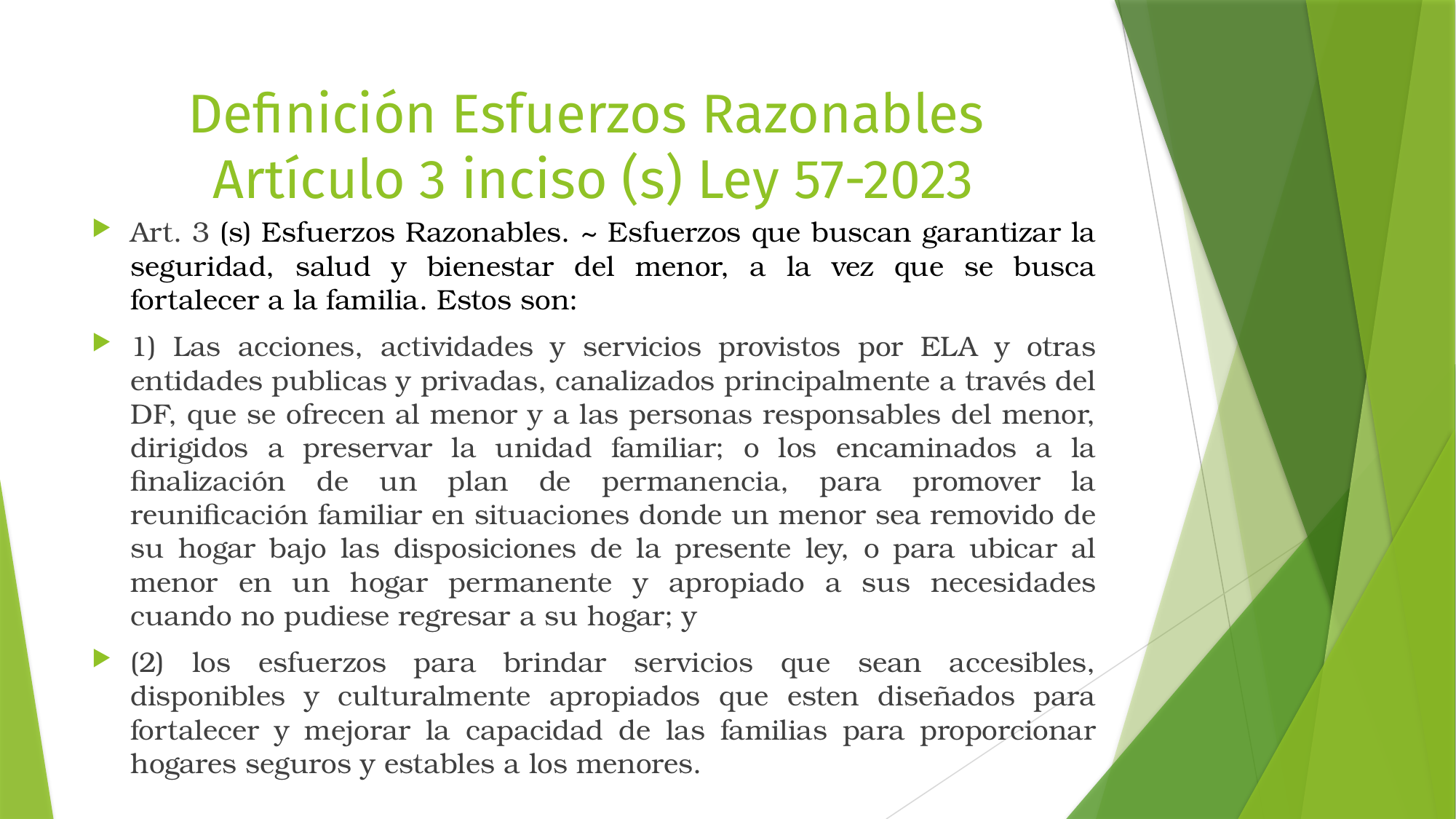

# Definición Esfuerzos Razonables Artículo 3 inciso (s) Ley 57-2023
Art. 3 (s) Esfuerzos Razonables. ~ Esfuerzos que buscan garantizar la seguridad, salud y bienestar del menor, a la vez que se busca fortalecer a la familia. Estos son:
1) Las acciones, actividades y servicios provistos por ELA y otras entidades publicas y privadas, canalizados principalmente a través del DF, que se ofrecen al menor y a las personas responsables del menor, dirigidos a preservar la unidad familiar; o los encaminados a la finalización de un plan de permanencia, para promover la reunificación familiar en situaciones donde un menor sea removido de su hogar bajo las disposiciones de la presente ley, o para ubicar al menor en un hogar permanente y apropiado a sus necesidades cuando no pudiese regresar a su hogar; y
(2) los esfuerzos para brindar servicios que sean accesibles, disponibles y culturalmente apropiados que esten diseñados para fortalecer y mejorar la capacidad de las familias para proporcionar hogares seguros y estables a los menores.